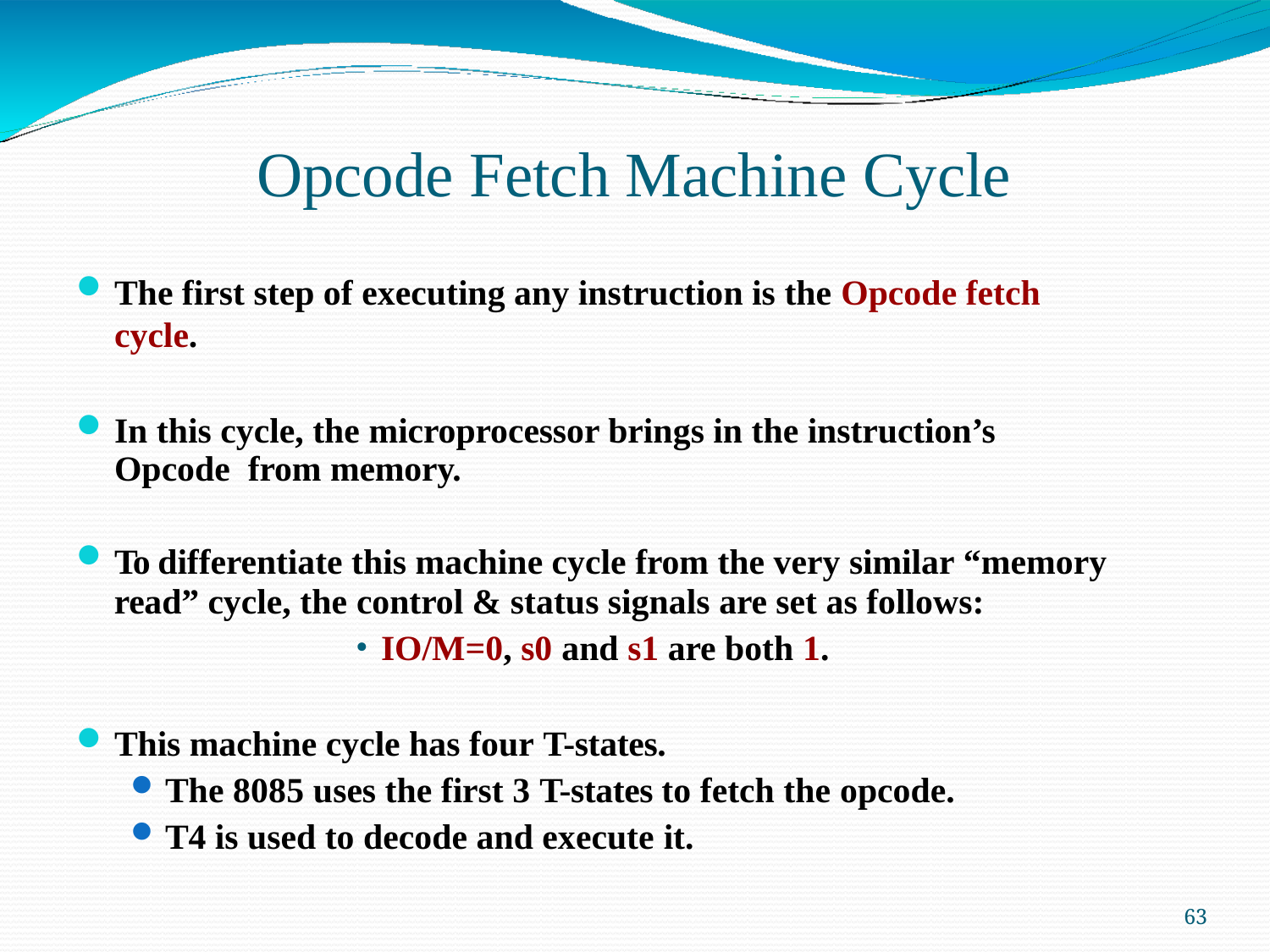

# Opcode Fetch Machine Cycle
The first step of executing any instruction is the Opcode fetch cycle.

In this cycle, the microprocessor brings in the instruction’s Opcode  from memory.

To differentiate this machine cycle from the very similar “memory
read” cycle, the control & status signals are set as follows:
IO/M=0, s0 and s1 are both 1.

This machine cycle has four T-states.
The 8085 uses the first 3 T-states to fetch the opcode.
T4 is used to decode and execute it.
63